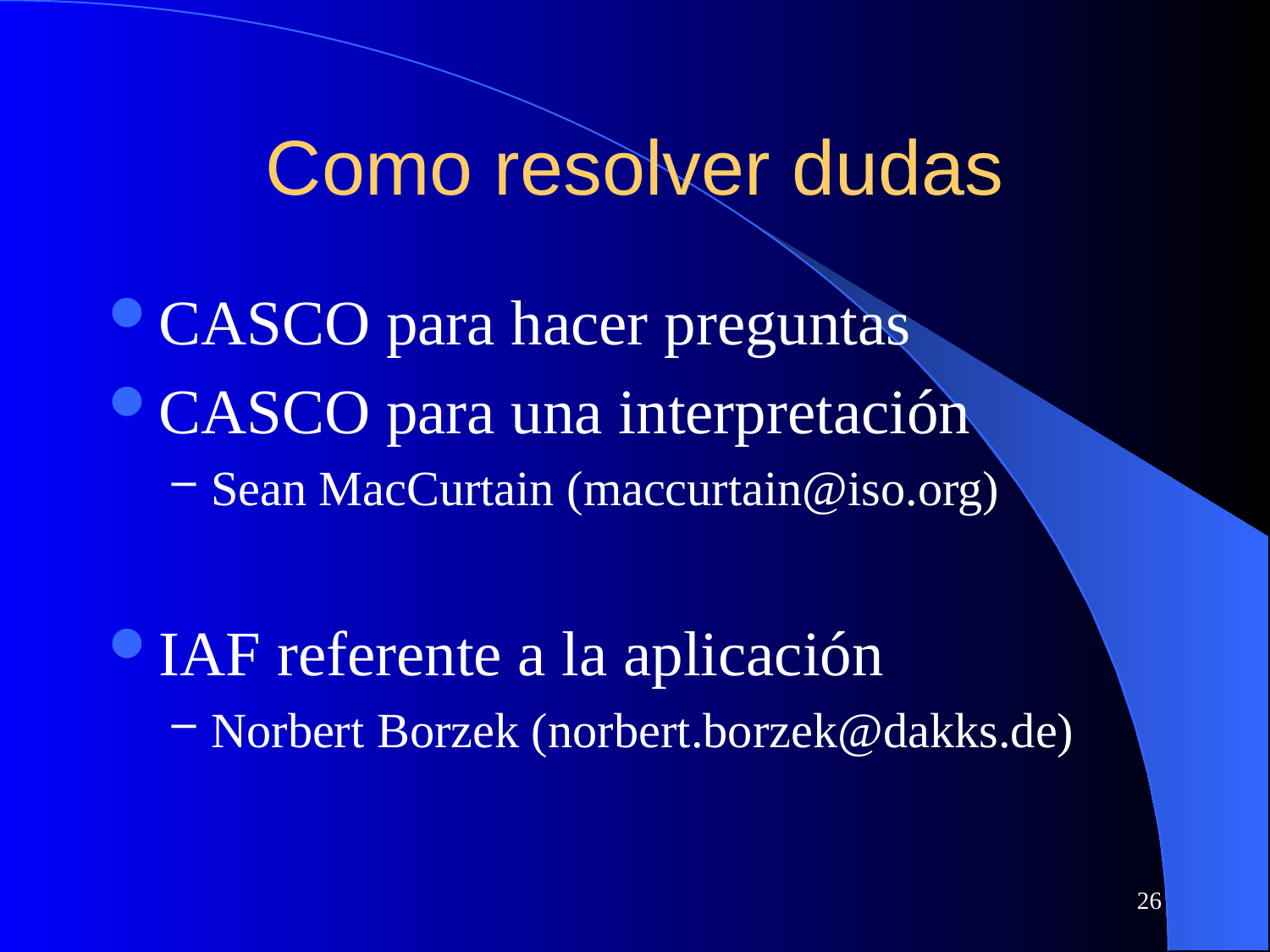

# Como resolver dudas
CASCO para hacer preguntas
CASCO para una interpretación
Sean MacCurtain (maccurtain@iso.org)

IAF referente a la aplicación
Norbert Borzek (norbert.borzek@dakks.de)

26